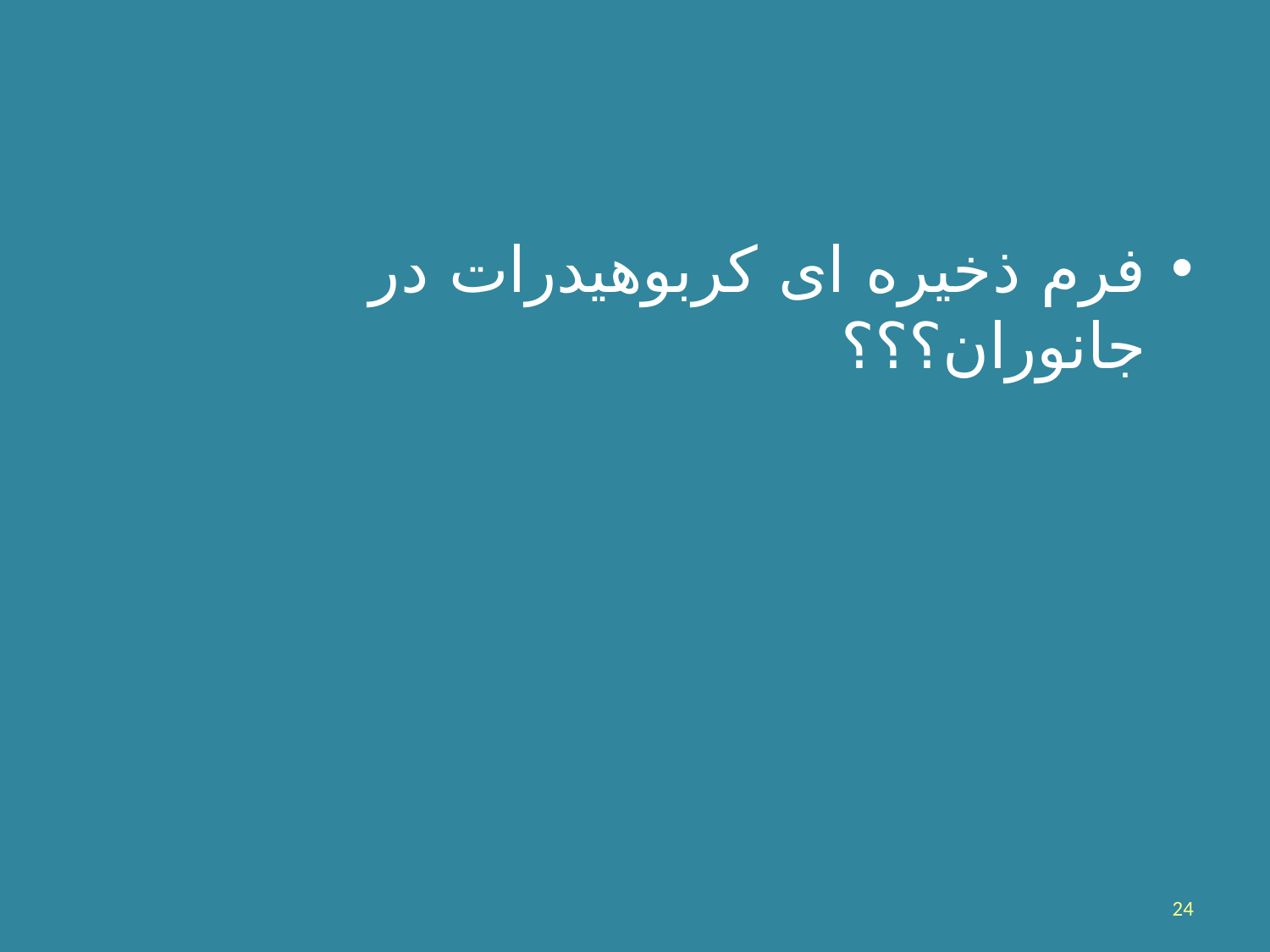

#
فرم ذخیره ای کربوهیدرات در جانوران؟؟؟
24